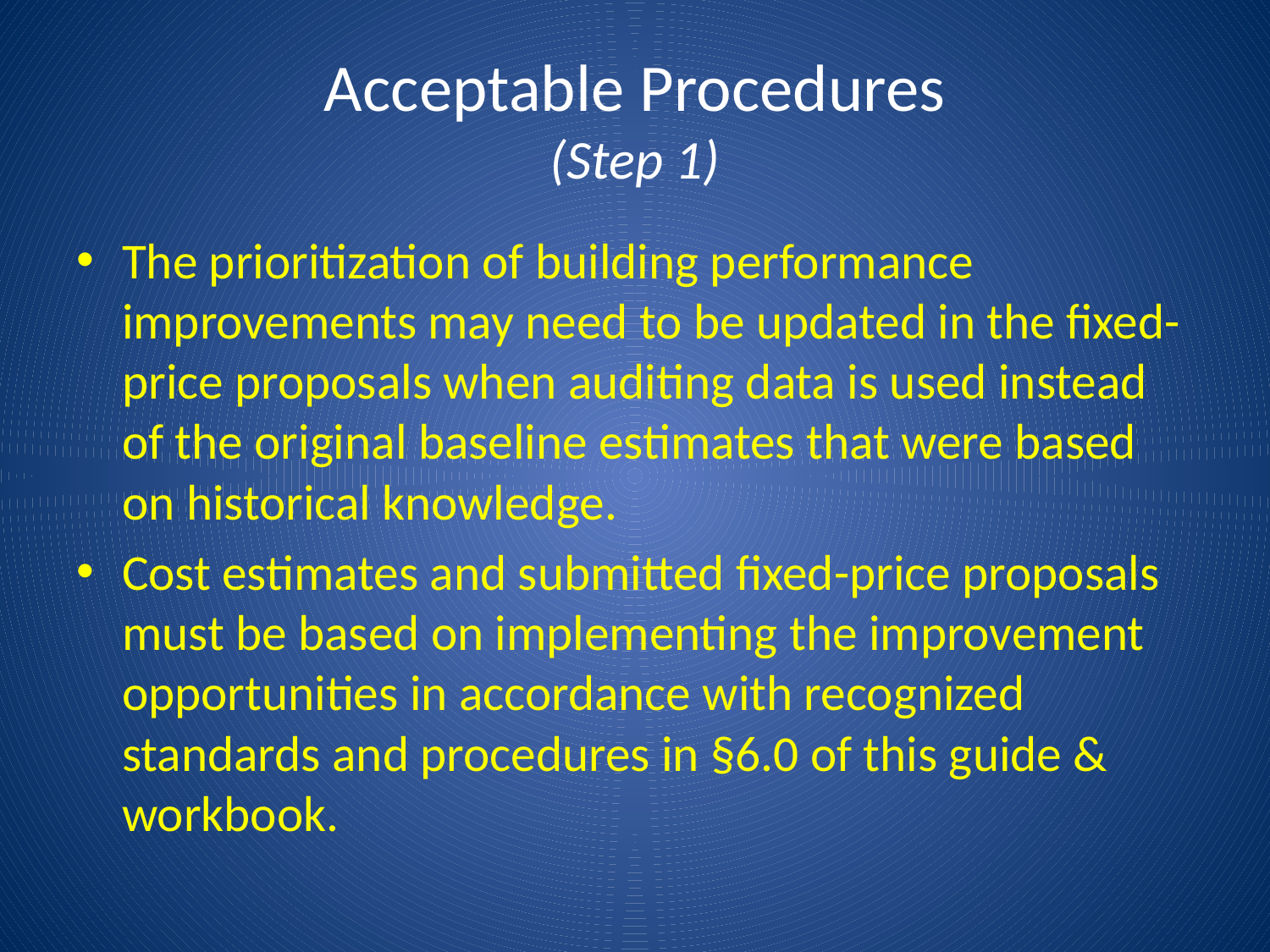

# Acceptable Procedures (Step 1)
The prioritization of building performance improvements may need to be updated in the fixed-price proposals when auditing data is used instead of the original baseline estimates that were based on historical knowledge.
Cost estimates and submitted fixed-price proposals must be based on implementing the improvement opportunities in accordance with recognized standards and procedures in §6.0 of this guide & workbook.